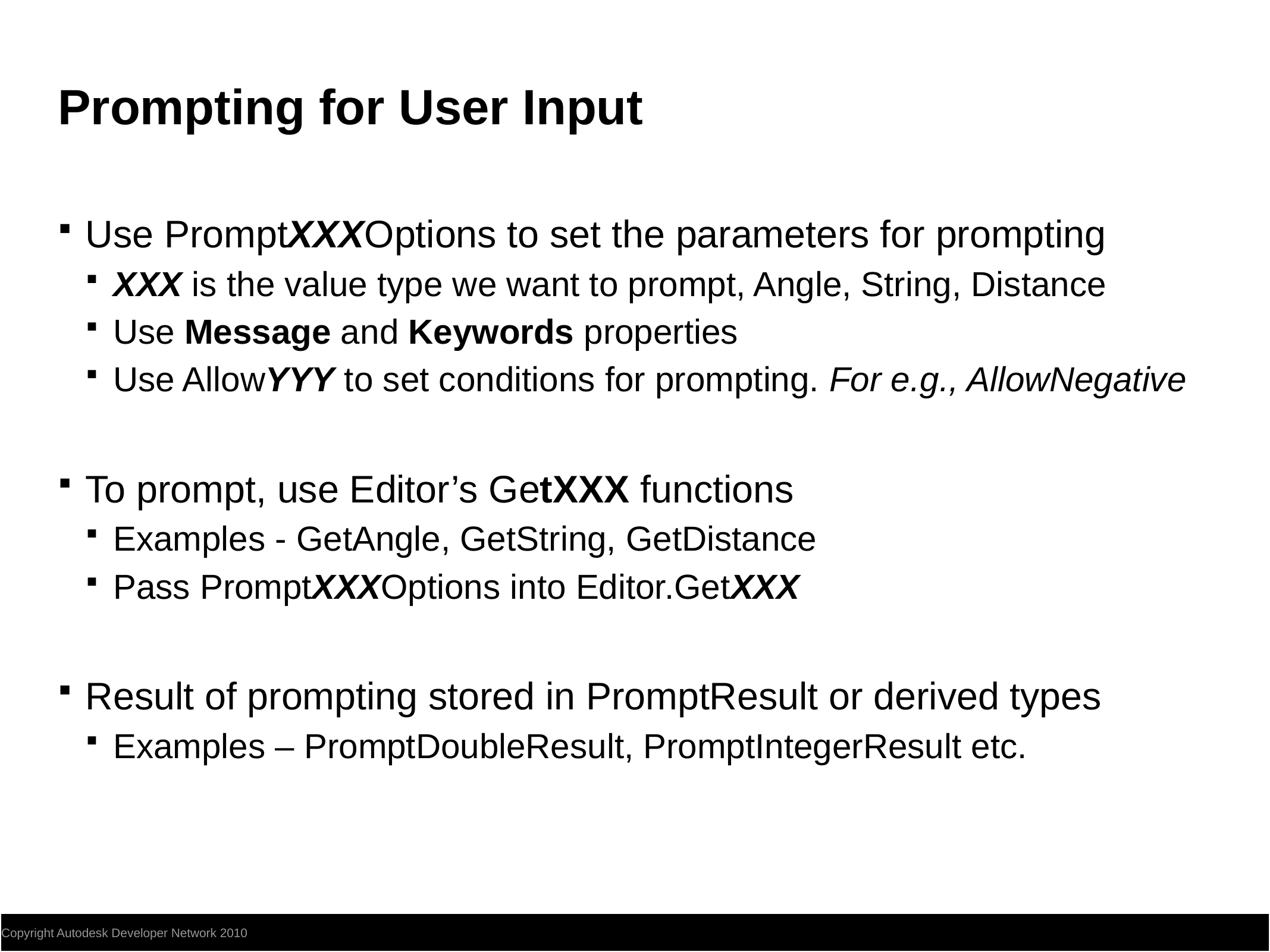

# Prompting for User Input
Use PromptXXXOptions to set the parameters for prompting
XXX is the value type we want to prompt, Angle, String, Distance
Use Message and Keywords properties
Use AllowYYY to set conditions for prompting. For e.g., AllowNegative

To prompt, use Editor’s GetXXX functions
Examples - GetAngle, GetString, GetDistance
Pass PromptXXXOptions into Editor.GetXXX

Result of prompting stored in PromptResult or derived types
Examples – PromptDoubleResult, PromptIntegerResult etc.